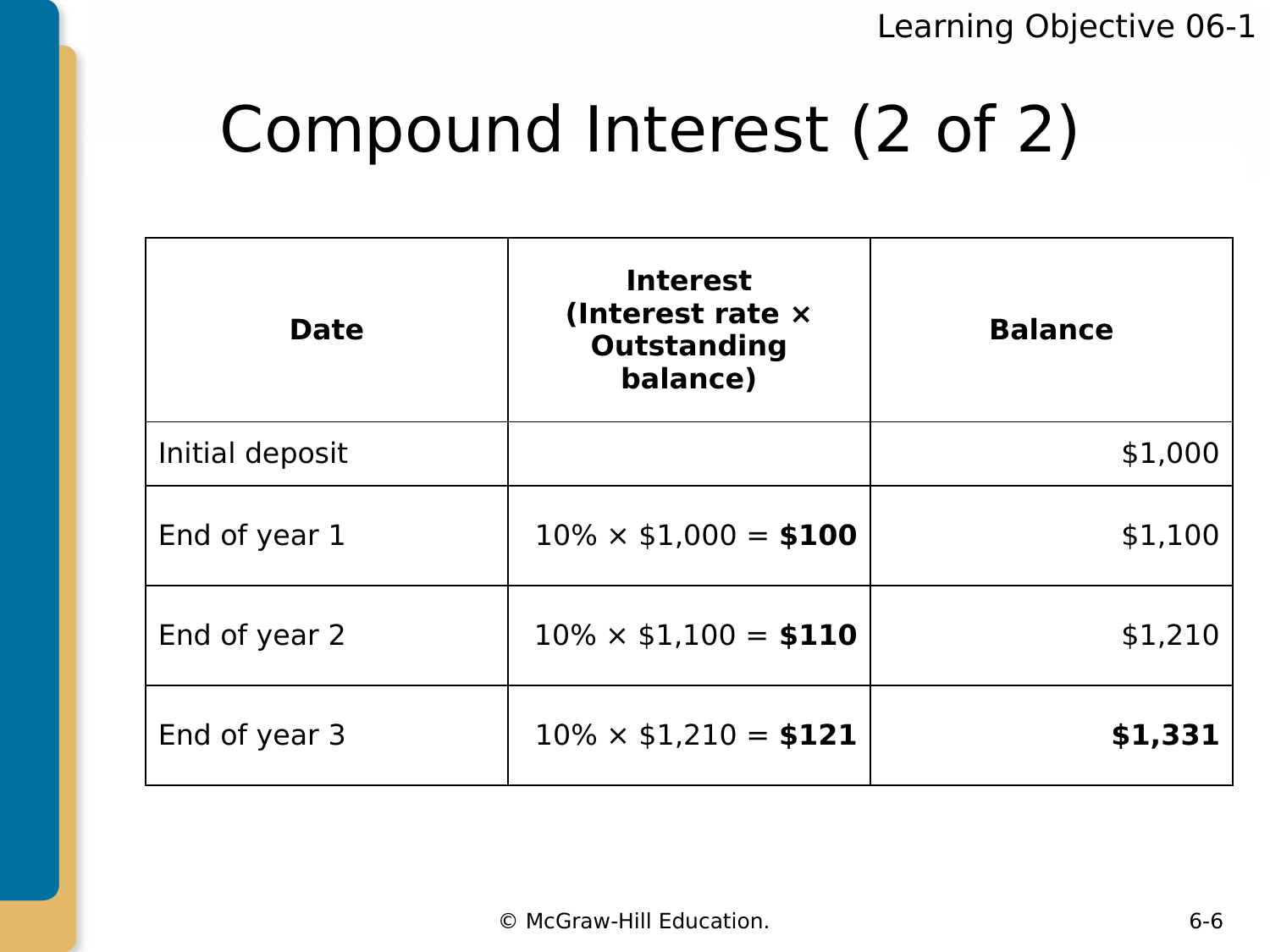

Learning Objective 06-1
# Compound Interest (2 of 2)
| Date | Interest (Interest rate × Outstanding balance) | Balance |
| --- | --- | --- |
| Initial deposit |  | $1,000 |
| End of year 1 | 10% × $1,000 = $100 | $1,100 |
| End of year 2 | 10% × $1,100 = $110 | $1,210 |
| End of year 3 | 10% × $1,210 = $121 | $1,331 |